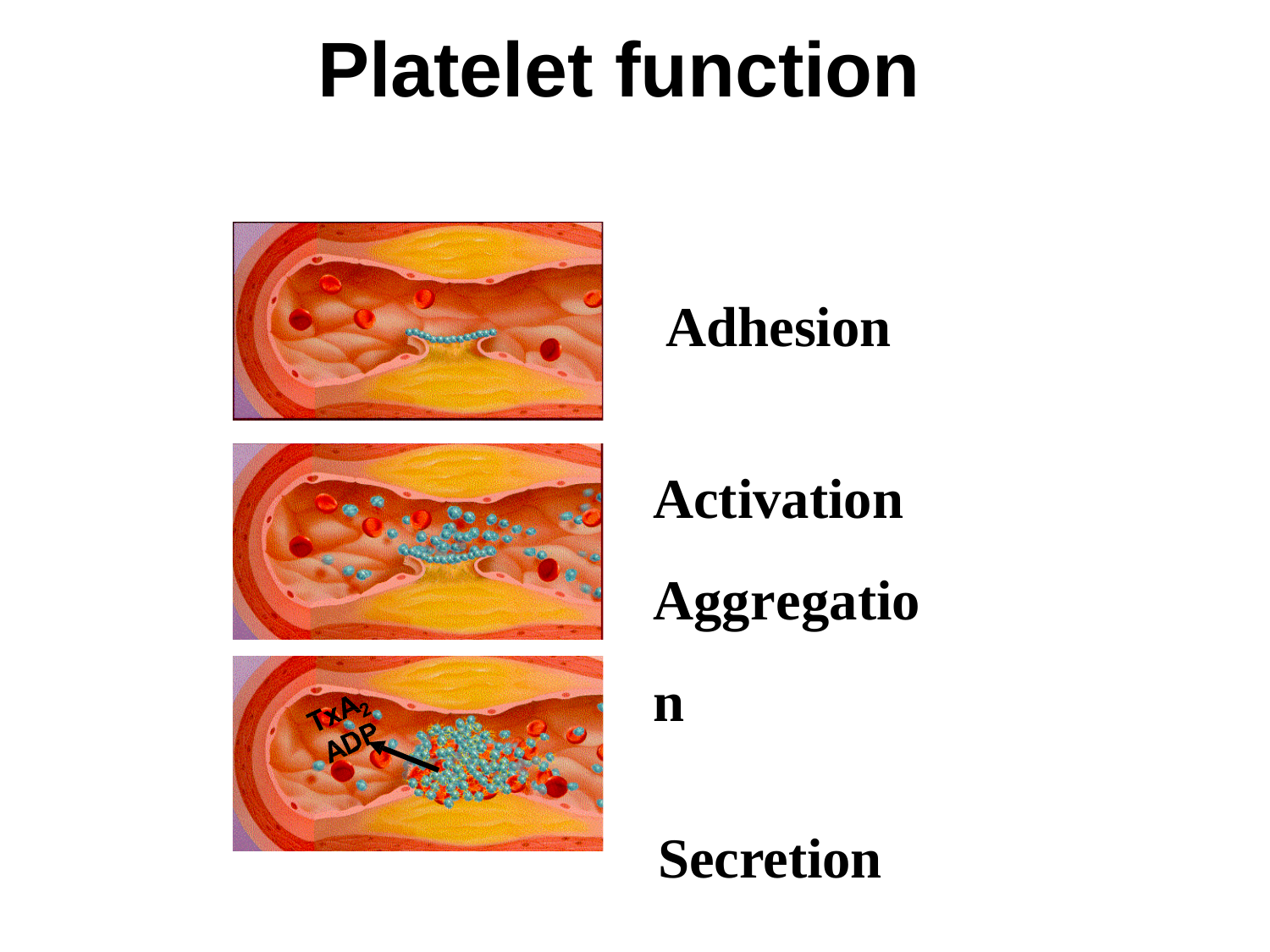

# Platelet function

Adhesion

Activation  Aggregation

Secretion